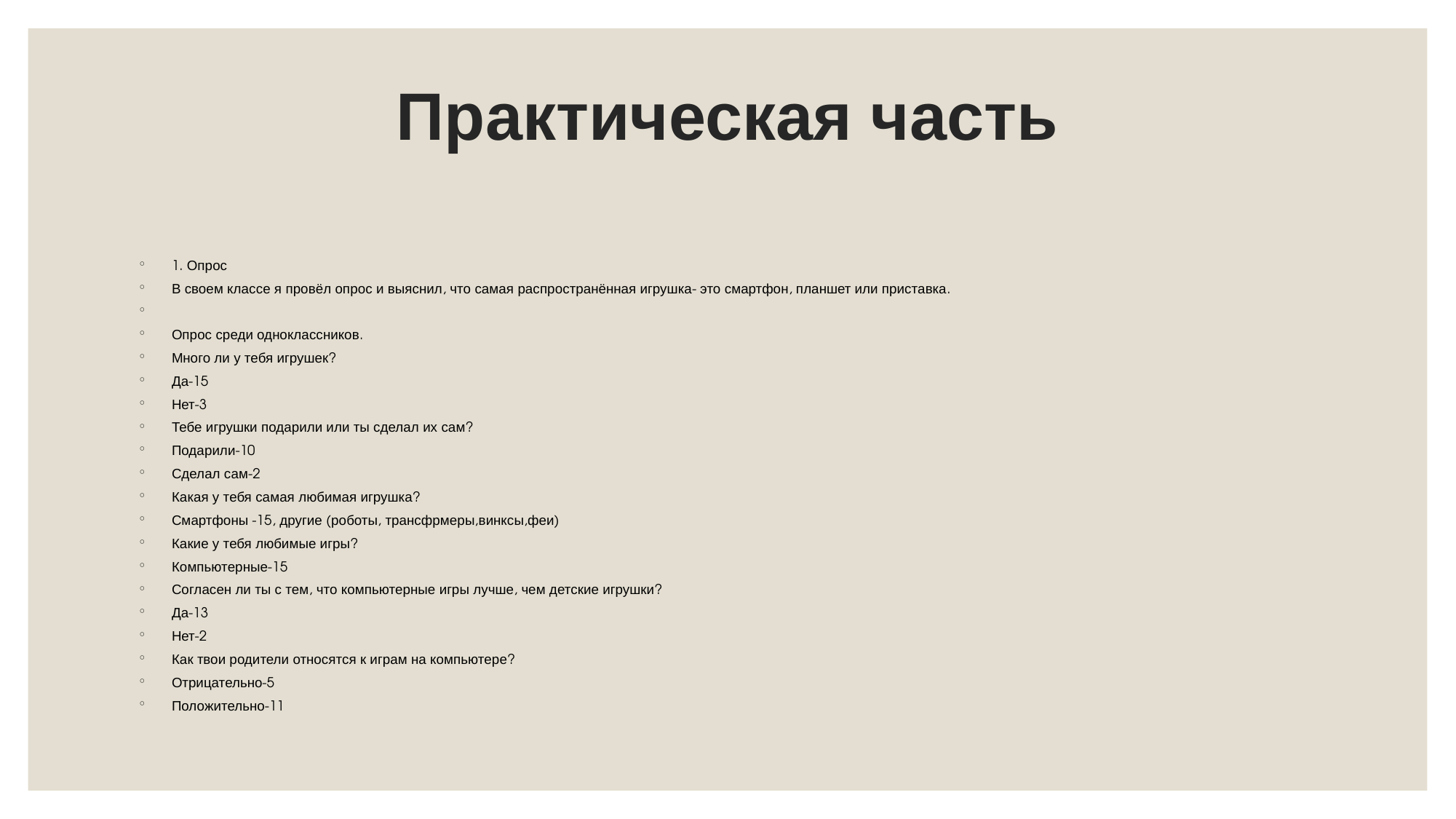

# Практическая часть
1. Опрос
В своем классе я провёл опрос и выяснил, что самая распространённая игрушка- это смартфон, планшет или приставка.

Опрос среди одноклассников.
Много ли у тебя игрушек?
Да-15
Нет-3
Тебе игрушки подарили или ты сделал их сам?
Подарили-10
Сделал сам-2
Какая у тебя самая любимая игрушка?
Смартфоны -15, другие (роботы, трансфрмеры,винксы,феи)
Какие у тебя любимые игры?
Компьютерные-15
Согласен ли ты с тем, что компьютерные игры лучше, чем детские игрушки?
Да-13
Нет-2
Как твои родители относятся к играм на компьютере?
Отрицательно-5
Положительно-11